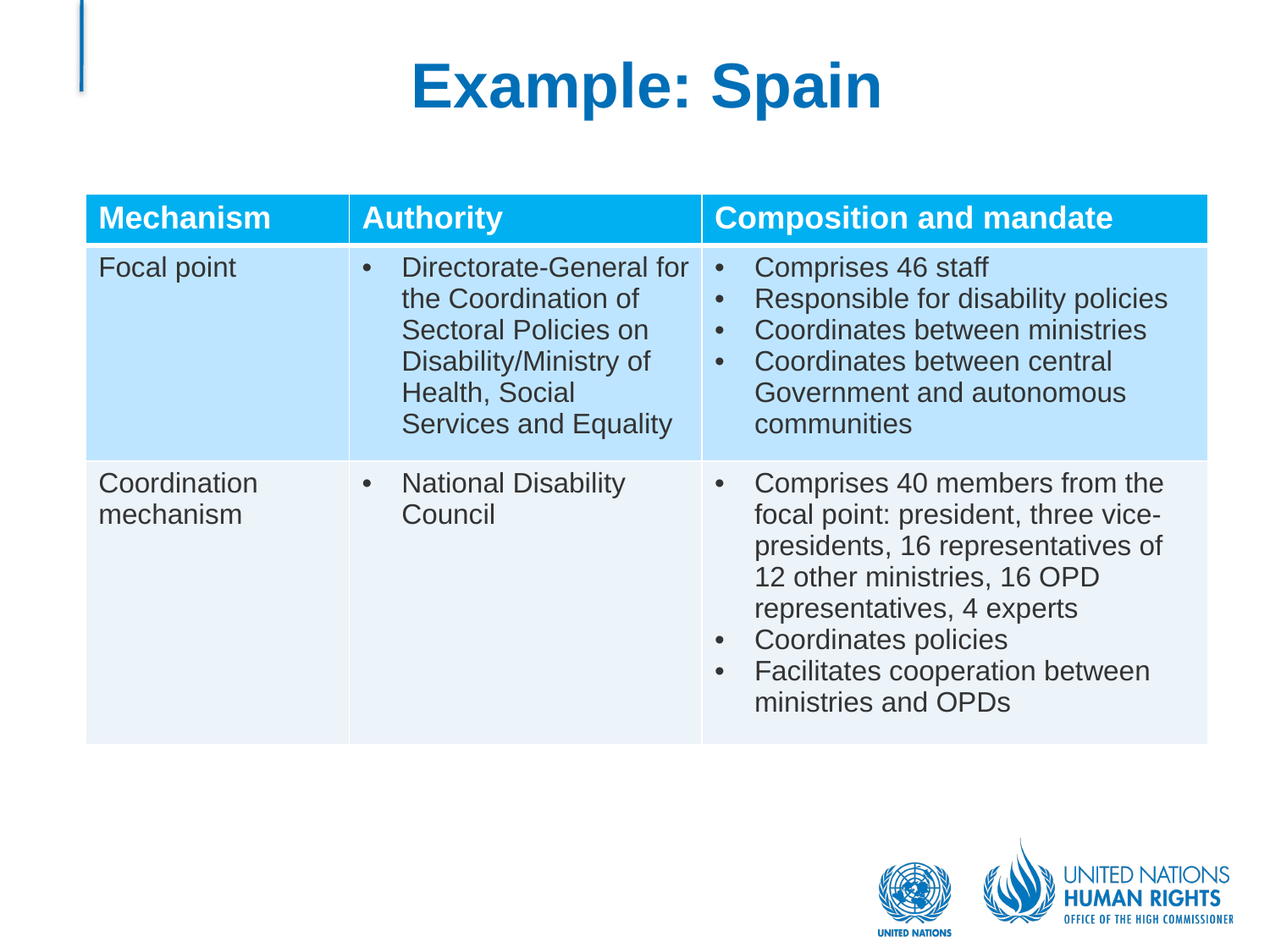

# Example: Spain
| Mechanism | Authority | Composition and mandate |
| --- | --- | --- |
| Focal point | Directorate-General for the Coordination of Sectoral Policies on Disability/Ministry of Health, Social Services and Equality | Comprises 46 staff Responsible for disability policies Coordinates between ministries Coordinates between central Government and autonomous communities |
| Coordination mechanism | National Disability Council | Comprises 40 members from the focal point: president, three vice-presidents, 16 representatives of 12 other ministries, 16 OPD representatives, 4 experts Coordinates policies Facilitates cooperation between ministries and OPDs |